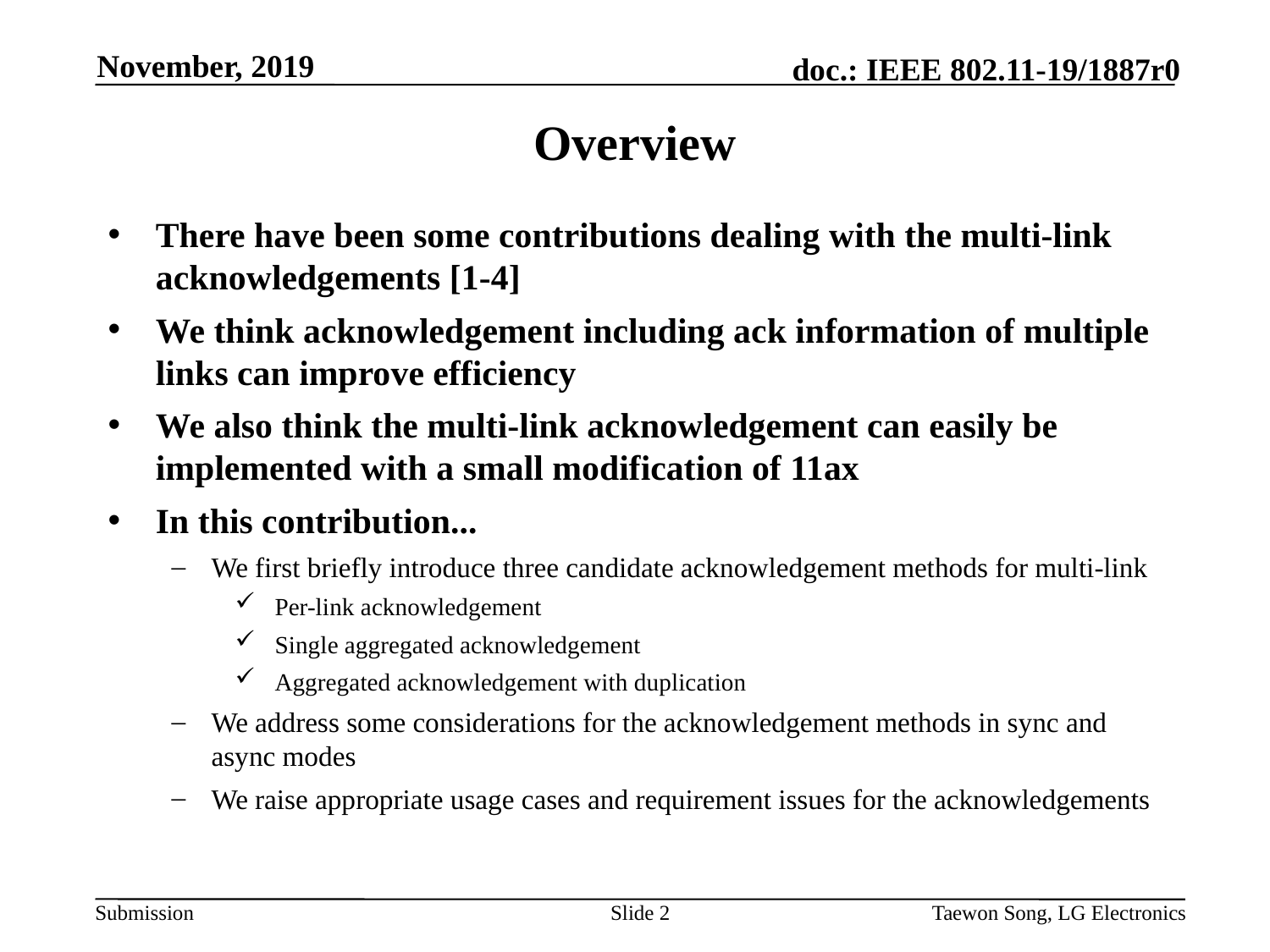

November, 2019
# Overview
There have been some contributions dealing with the multi-link acknowledgements [1-4]
We think acknowledgement including ack information of multiple links can improve efficiency
We also think the multi-link acknowledgement can easily be implemented with a small modification of 11ax
In this contribution...
We first briefly introduce three candidate acknowledgement methods for multi-link
Per-link acknowledgement
Single aggregated acknowledgement
Aggregated acknowledgement with duplication
We address some considerations for the acknowledgement methods in sync and async modes
We raise appropriate usage cases and requirement issues for the acknowledgements
Slide 2
Taewon Song, LG Electronics